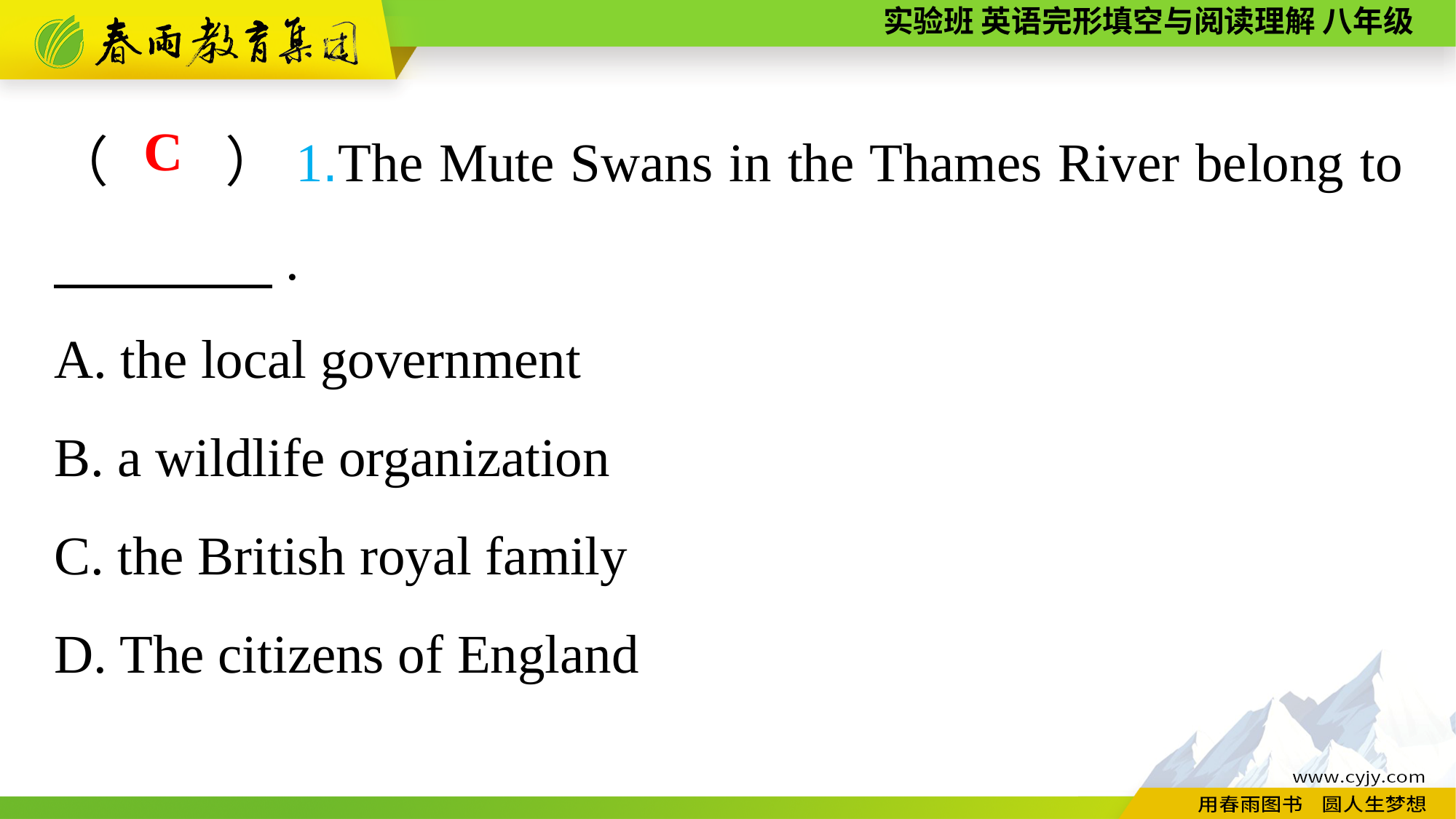

（　　）1.The Mute Swans in the Thames River belong to 　　　　.
A. the local government
B. a wildlife organization
C. the British royal family
D. The citizens of England
C